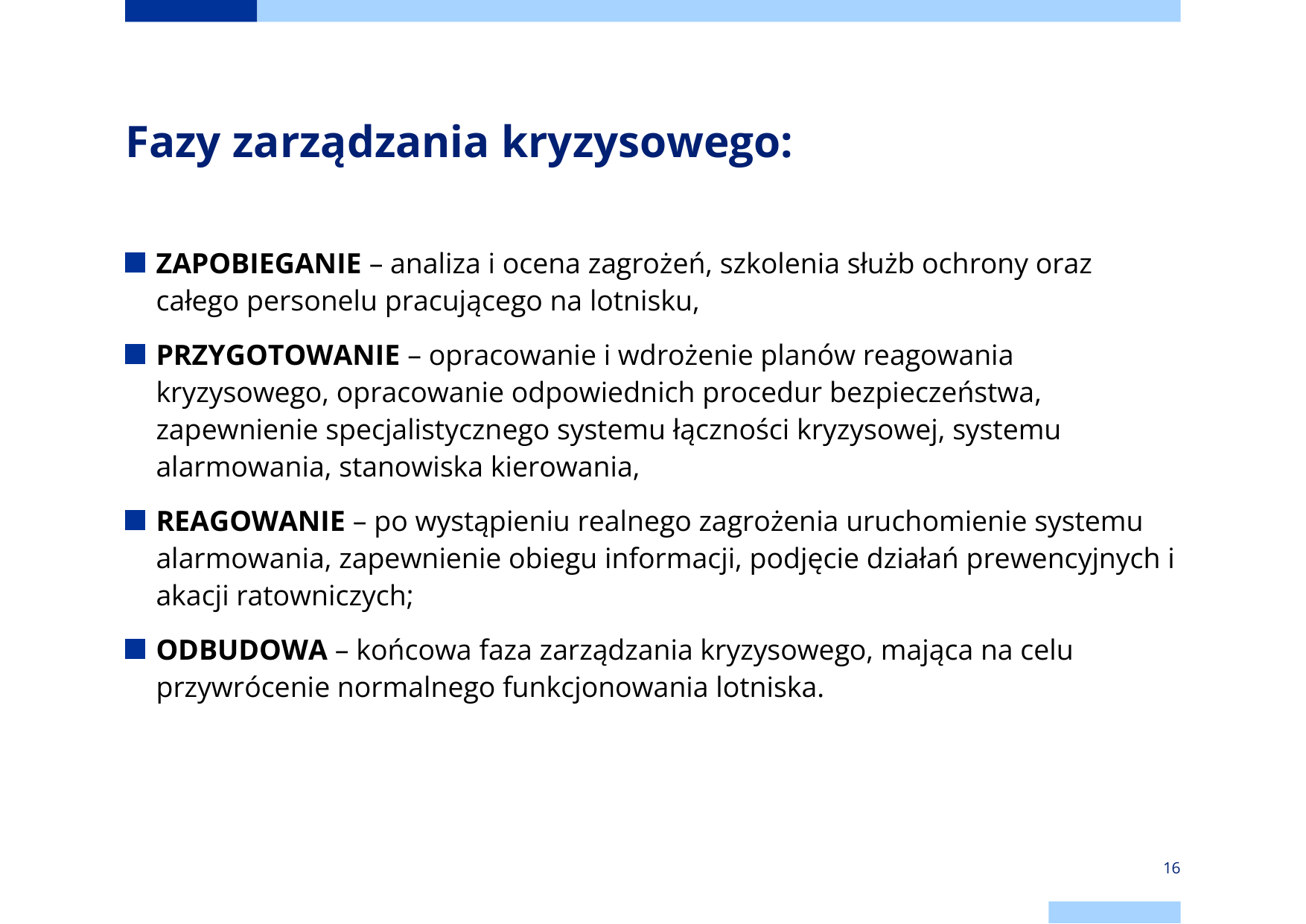

# Fazy zarządzania kryzysowego:
ZAPOBIEGANIE – analiza i ocena zagrożeń, szkolenia służb ochrony oraz całego personelu pracującego na lotnisku,
PRZYGOTOWANIE – opracowanie i wdrożenie planów reagowania kryzysowego, opracowanie odpowiednich procedur bezpieczeństwa, zapewnienie specjalistycznego systemu łączności kryzysowej, systemu alarmowania, stanowiska kierowania,
REAGOWANIE – po wystąpieniu realnego zagrożenia uruchomienie systemu alarmowania, zapewnienie obiegu informacji, podjęcie działań prewencyjnych i akacji ratowniczych;
ODBUDOWA – końcowa faza zarządzania kryzysowego, mająca na celu przywrócenie normalnego funkcjonowania lotniska.

16